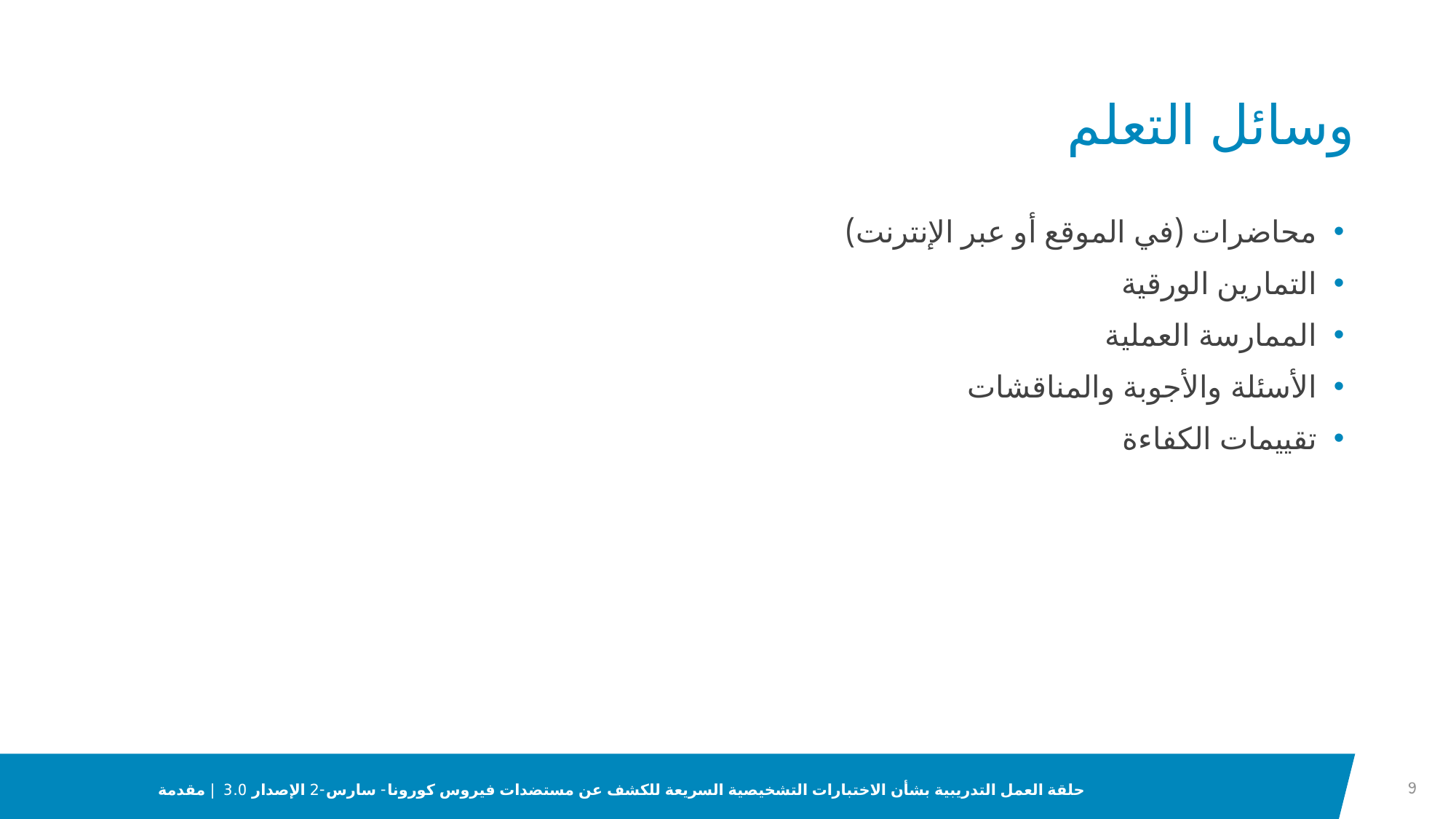

# وسائل التعلم
محاضرات (في الموقع أو عبر الإنترنت)
التمارين الورقية
الممارسة العملية
الأسئلة والأجوبة والمناقشات
تقييمات الكفاءة

9
حلقة العمل التدريبية بشأن الاختبارات التشخيصية السريعة للكشف عن مستضدات فيروس كورونا- سارس-2 الإصدار 3.0 | مقدمة